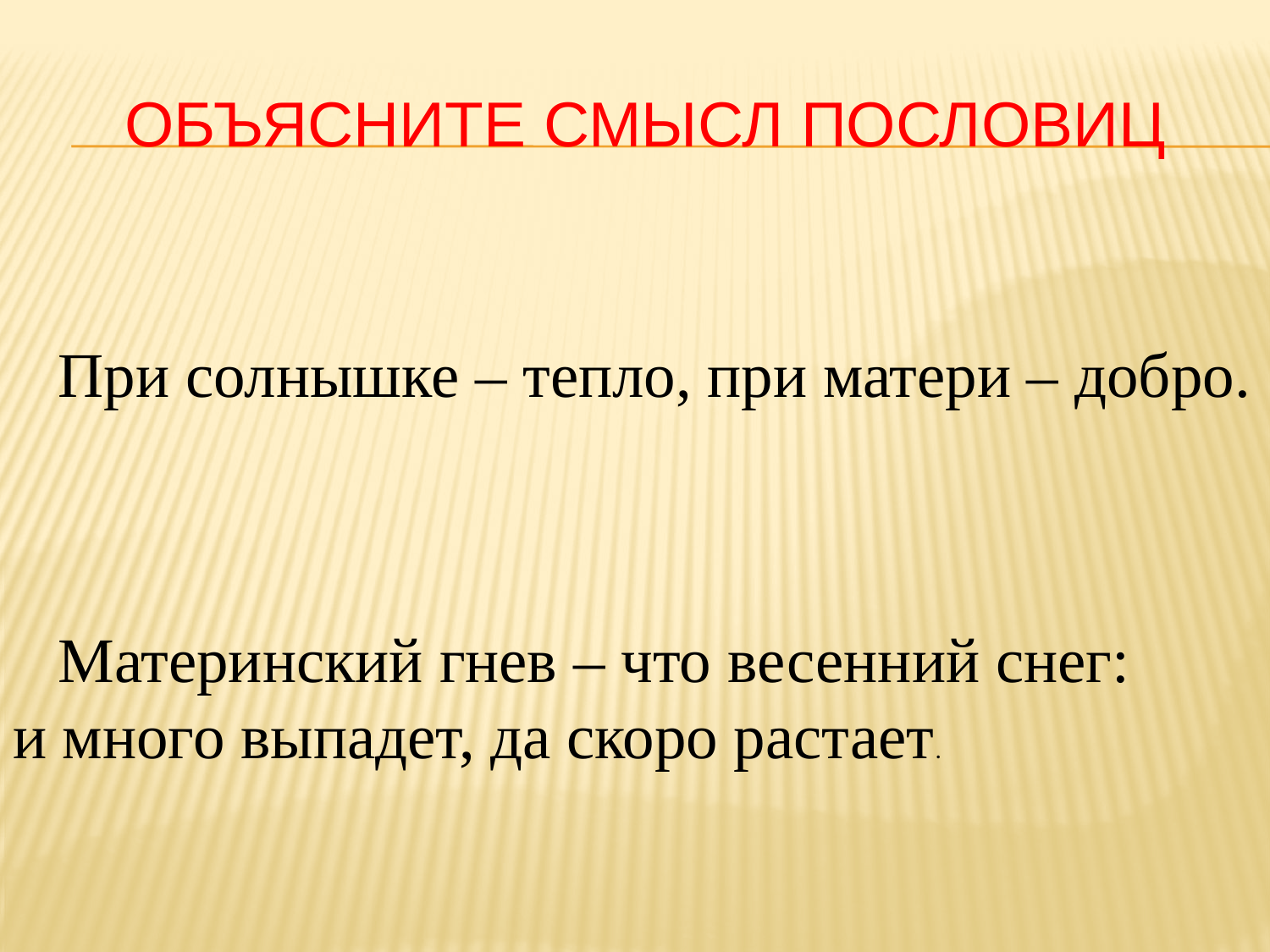

# Объясните смысл пословиц
При солнышке – тепло, при матери – добро.

Материнский гнев – что весенний снег:      и много выпадет, да скоро растает.